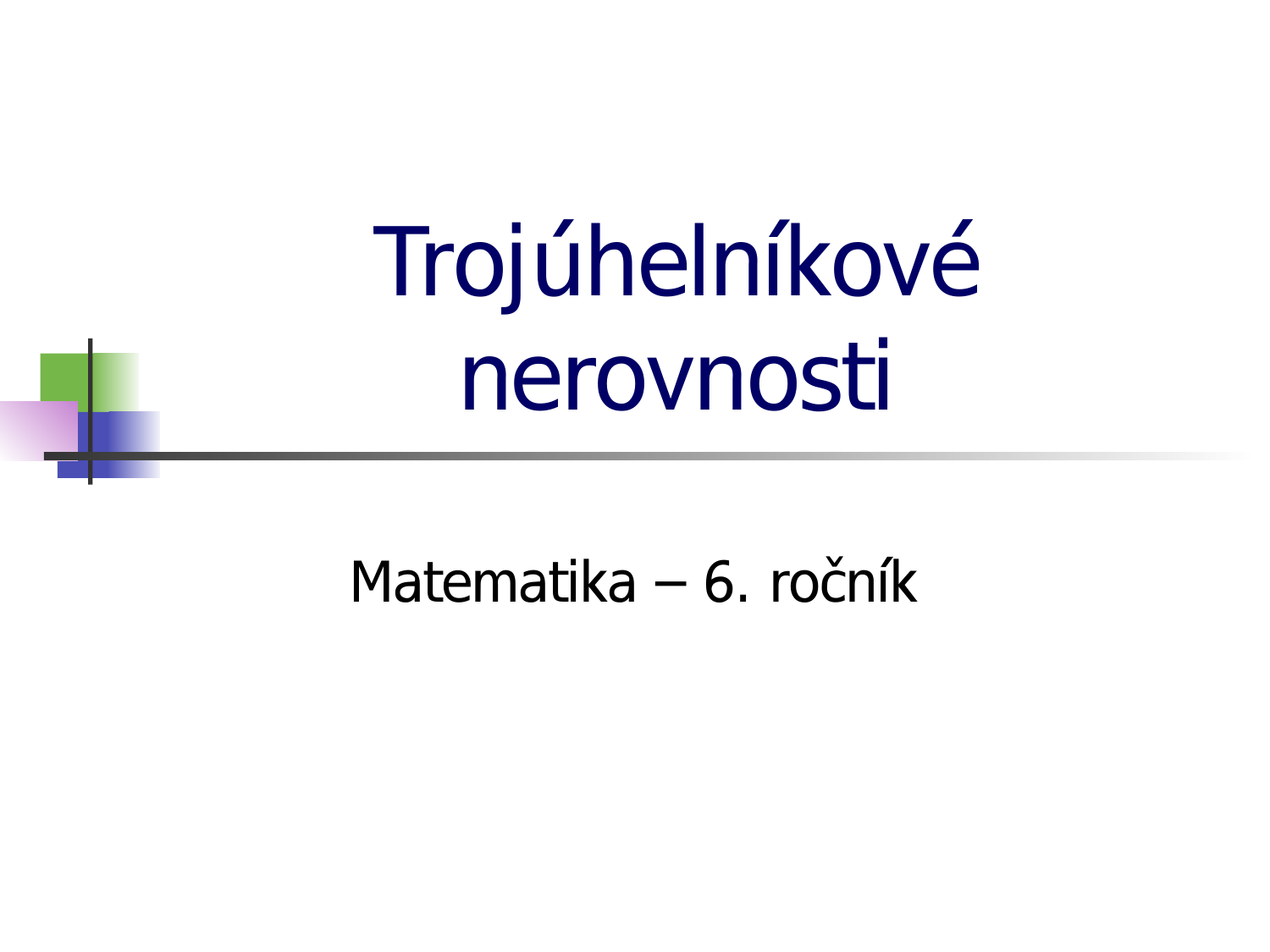

# Trojúhelníkové nerovnosti
Matematika – 6. ročník